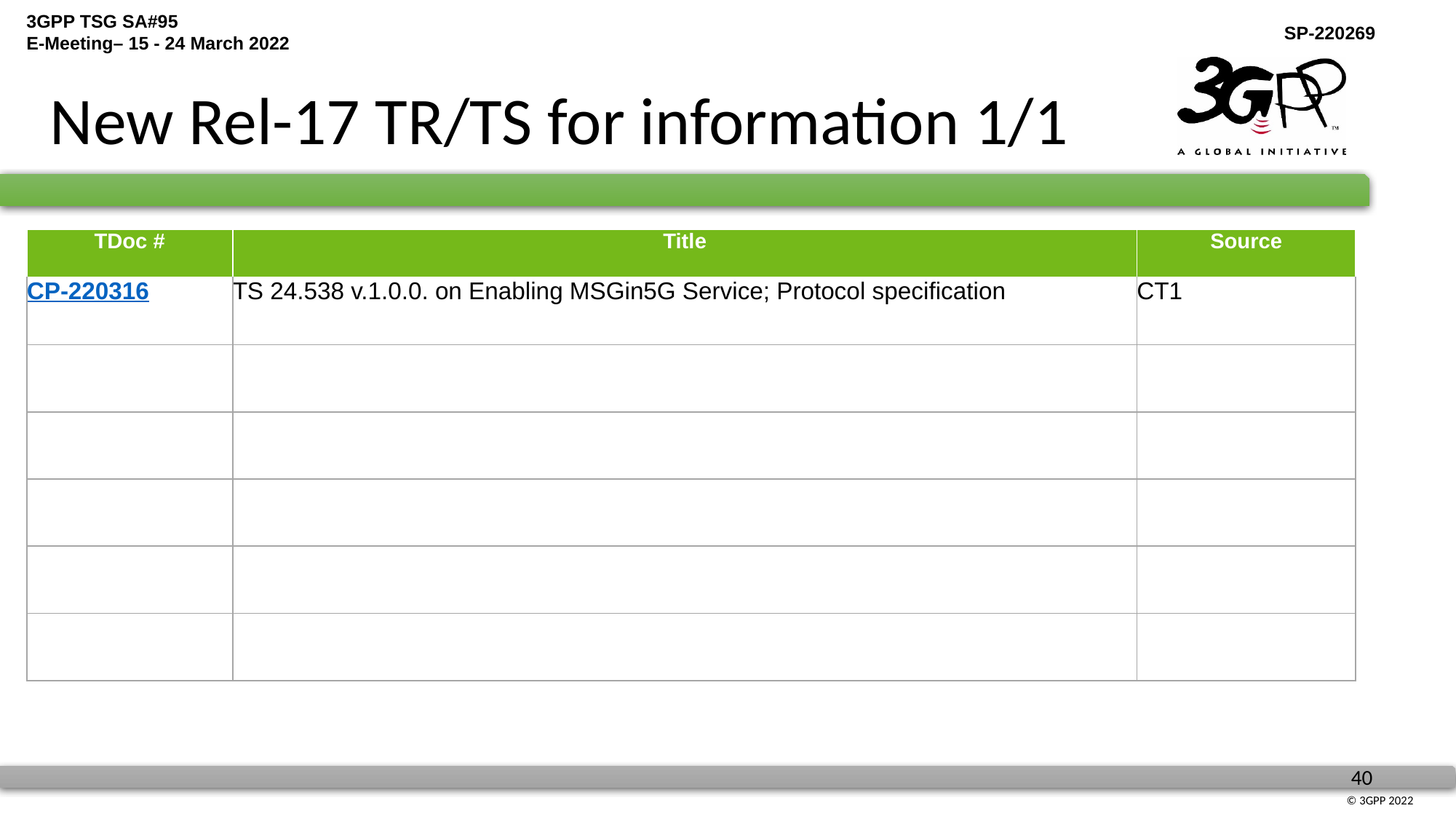

# New Rel-17 TR/TS for information 1/1
| TDoc # | Title | Source |
| --- | --- | --- |
| CP-220316 | TS 24.538 v.1.0.0. on Enabling MSGin5G Service; Protocol specification | CT1 |
|  |  |  |
|  |  |  |
|  |  |  |
|  |  |  |
|  |  |  |